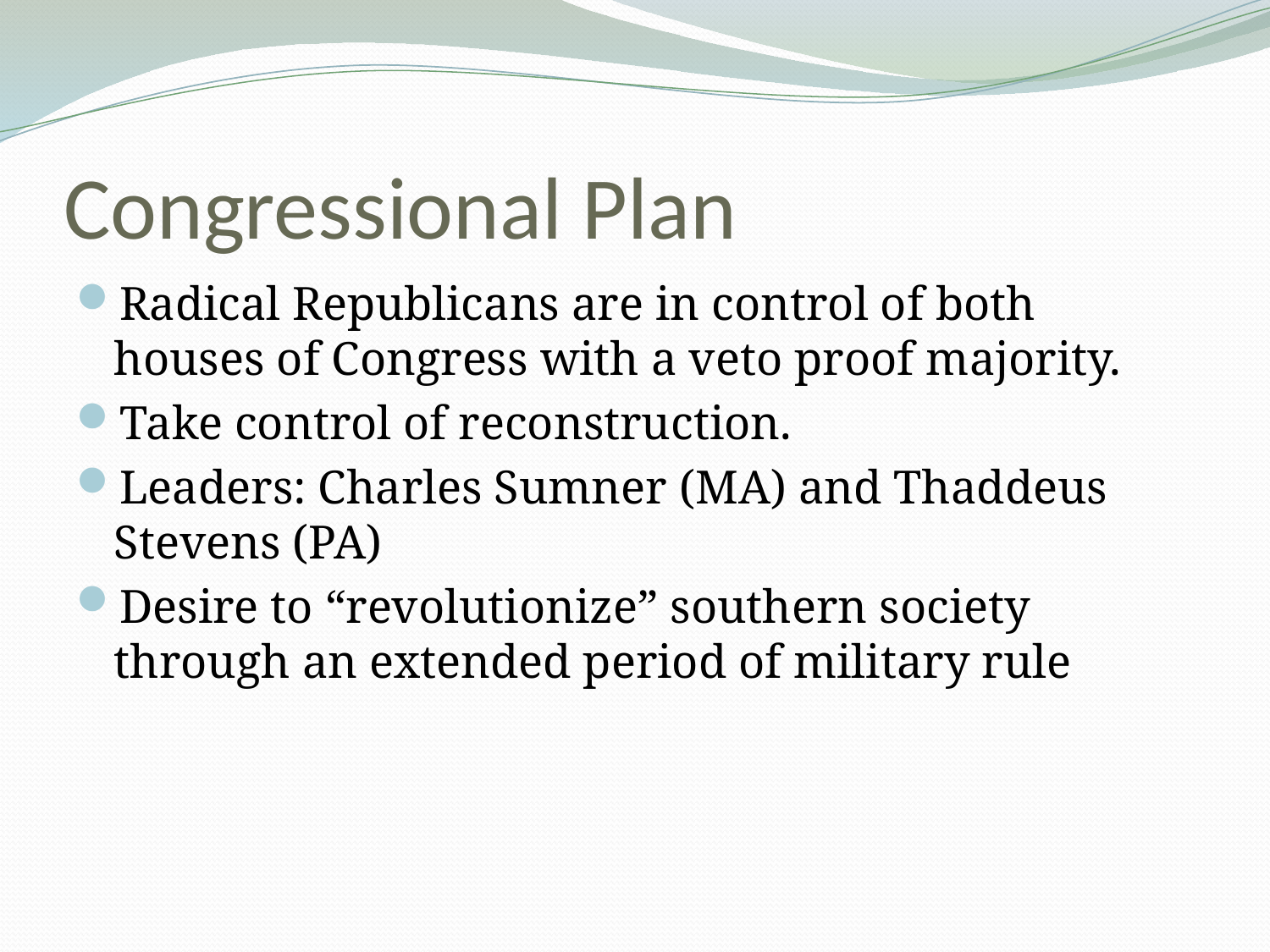

# Congressional Plan
Radical Republicans are in control of both houses of Congress with a veto proof majority.
Take control of reconstruction.
Leaders: Charles Sumner (MA) and Thaddeus Stevens (PA)
Desire to “revolutionize” southern society through an extended period of military rule